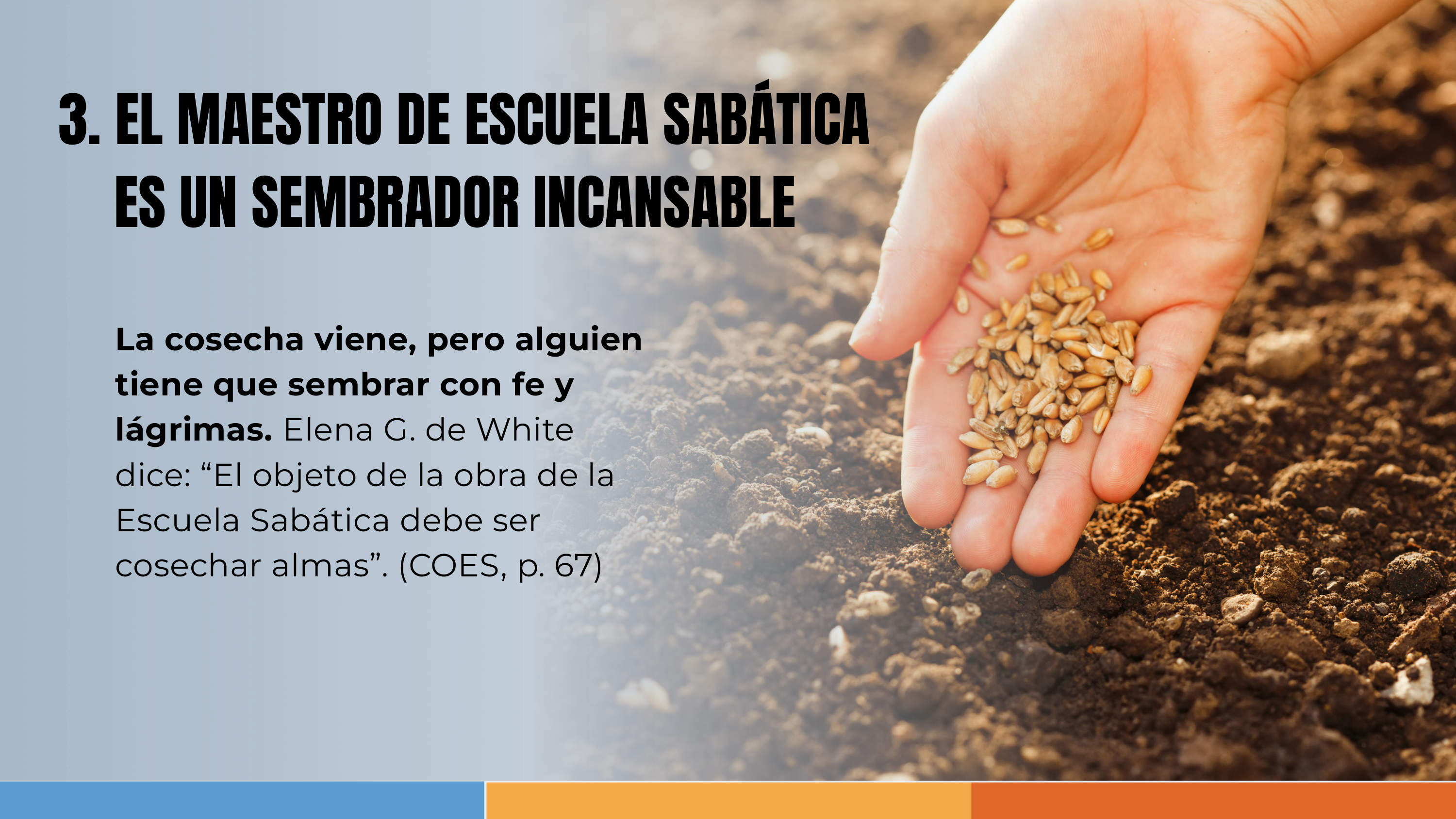

3. EL MAESTRO DE ESCUELA SABÁTICA
    ES UN SEMBRADOR INCANSABLE
La cosecha viene, pero alguien tiene que sembrar con fe y lágrimas. Elena G. de White dice: “El objeto de la obra de la Escuela Sabática debe ser cosechar almas”. (COES, p. 67)